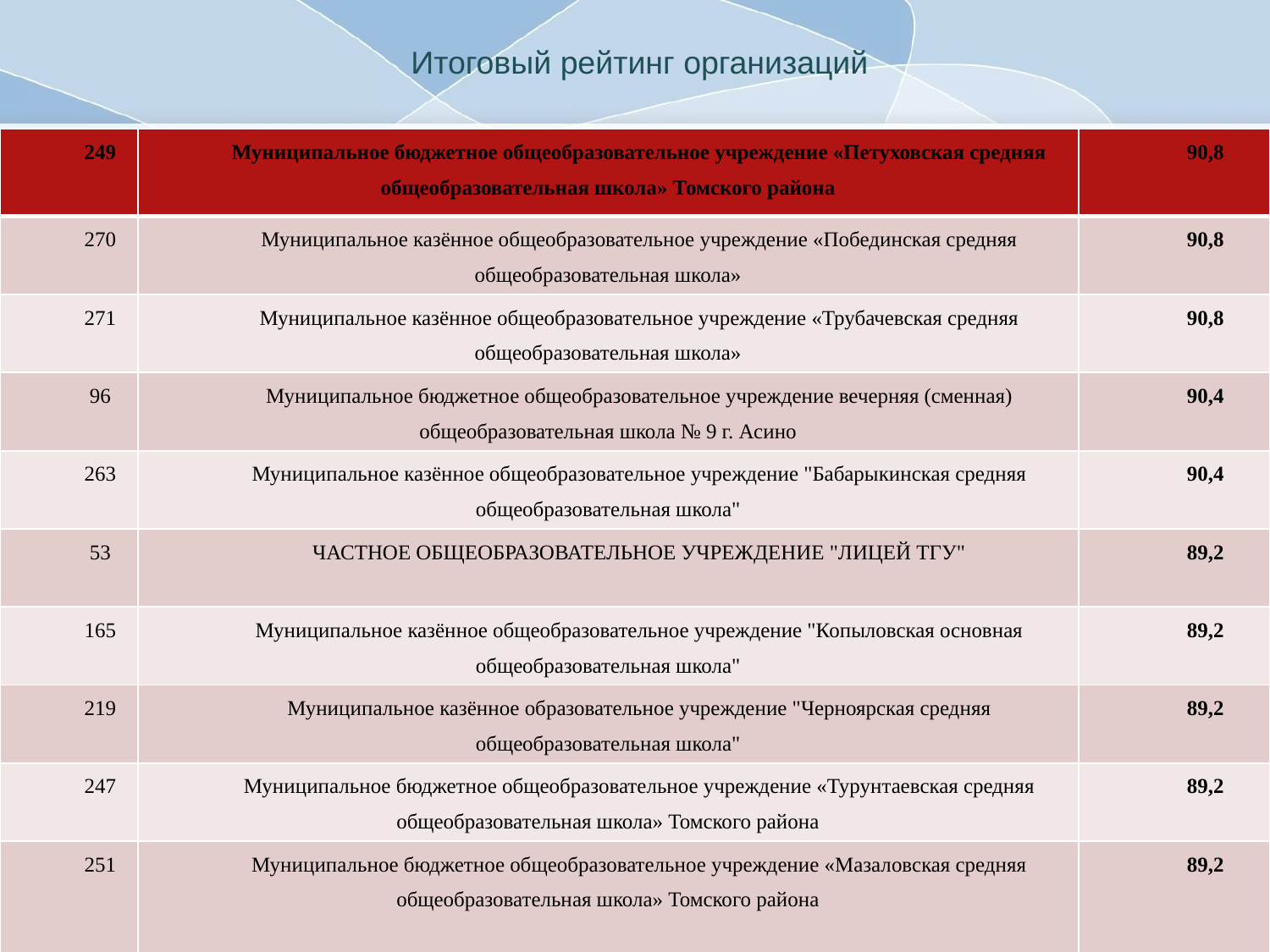

# Итоговый рейтинг организаций
| 249 | Муниципальное бюджетное общеобразовательное учреждение «Петуховская средняя общеобразовательная школа» Томского района | 90,8 |
| --- | --- | --- |
| 270 | Муниципальное казённое общеобразовательное учреждение «Побединская средняя общеобразовательная школа» | 90,8 |
| 271 | Муниципальное казённое общеобразовательное учреждение «Трубачевская средняя общеобразовательная школа» | 90,8 |
| 96 | Муниципальное бюджетное общеобразовательное учреждение вечерняя (сменная) общеобразовательная школа № 9 г. Асино | 90,4 |
| 263 | Муниципальное казённое общеобразовательное учреждение "Бабарыкинская средняя общеобразовательная школа" | 90,4 |
| 53 | ЧАСТНОЕ ОБЩЕОБРАЗОВАТЕЛЬНОЕ УЧРЕЖДЕНИЕ "ЛИЦЕЙ ТГУ" | 89,2 |
| 165 | Муниципальное казённое общеобразовательное учреждение "Копыловская основная общеобразовательная школа" | 89,2 |
| 219 | Муниципальное казённое образовательное учреждение "Черноярская средняя общеобразовательная школа" | 89,2 |
| 247 | Муниципальное бюджетное общеобразовательное учреждение «Турунтаевская средняя общеобразовательная школа» Томского района | 89,2 |
| 251 | Муниципальное бюджетное общеобразовательное учреждение «Мазаловская средняя общеобразовательная школа» Томского района | 89,2 |